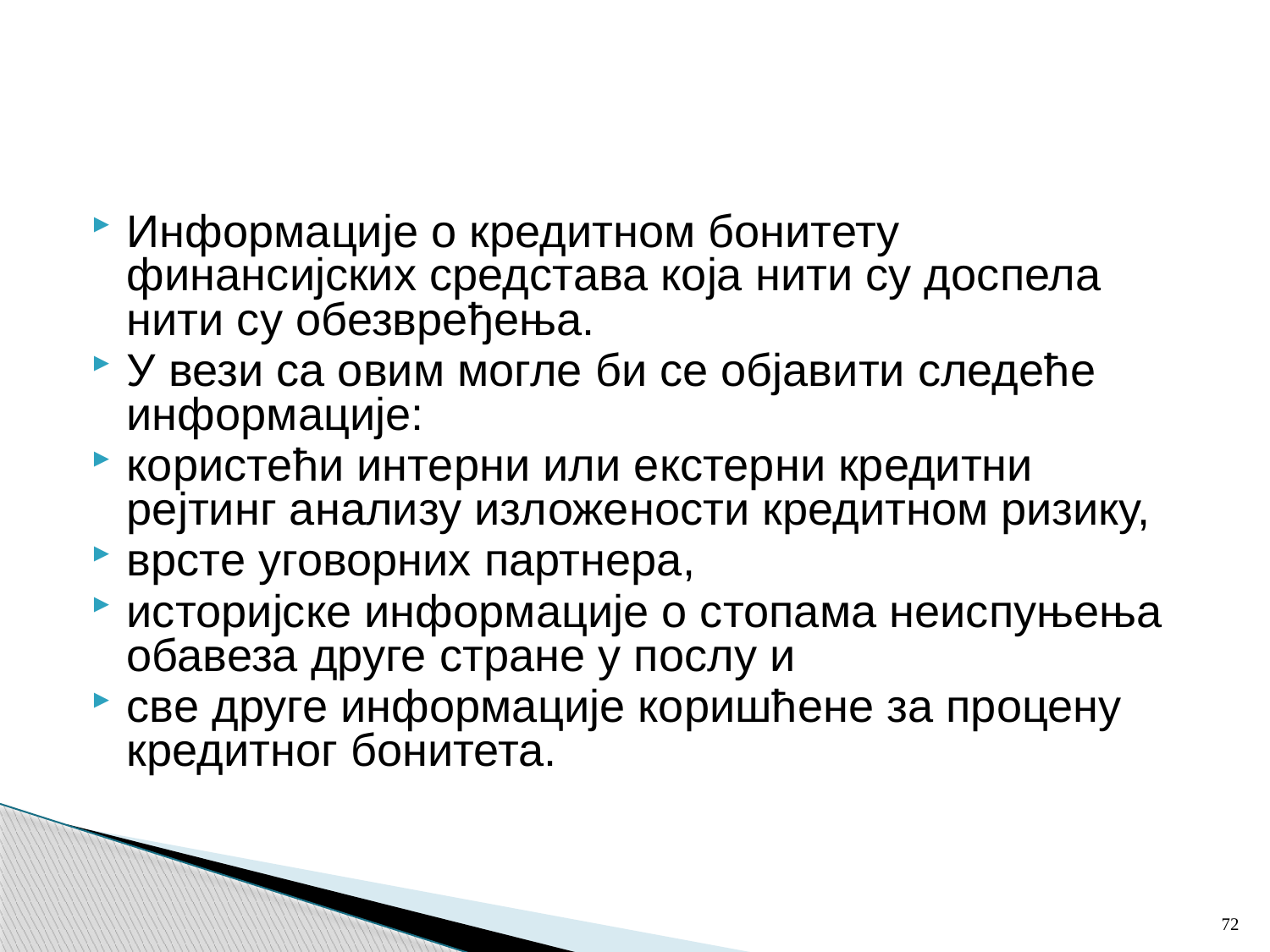

#
Информације о кредитном бонитету финансијских средстава која нити су доспела нити су обезвређења.
У вези са овим могле би се објавити следеће информације:
користећи интерни или екстерни кредитни рејтинг анализу изложености кредитном ризику,
врсте уговорних партнера,
историјске информације о стопама неиспуњења обавеза друге стране у послу и
све друге информације коришћене за процену кредитног бонитета.
72